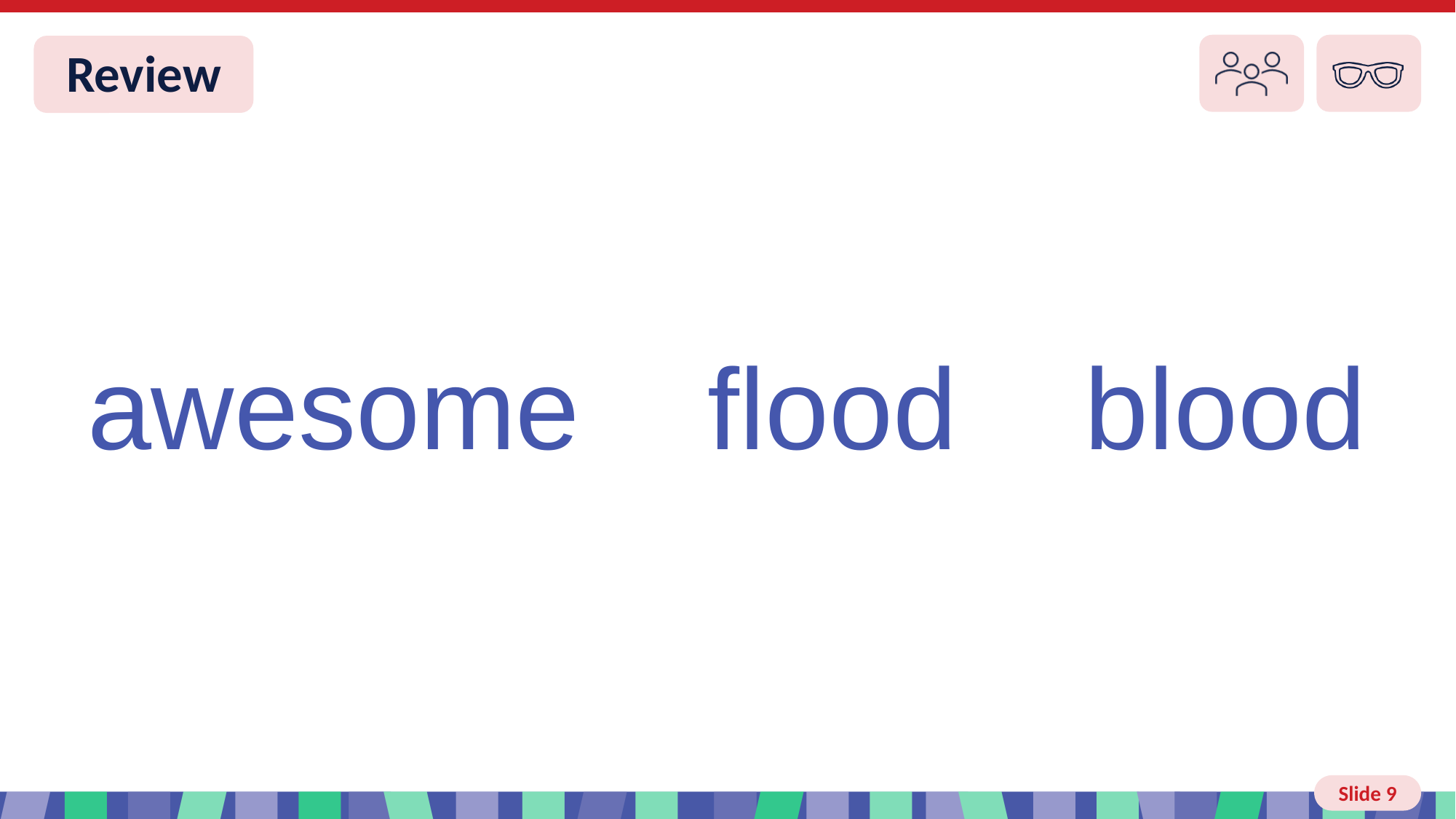

Slide  9 Review You do
awesome    flood    blood